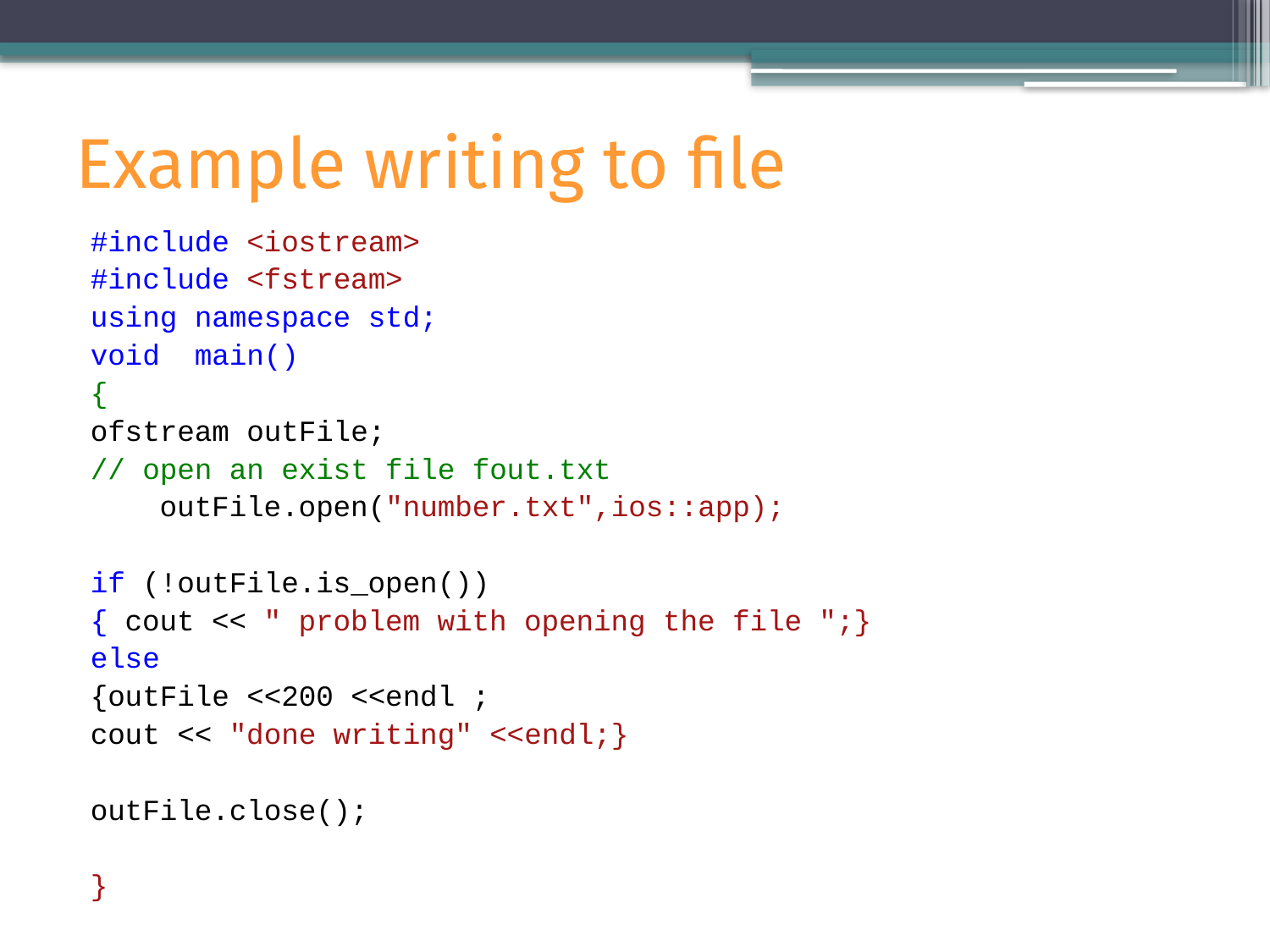

# Example writing to file
#include <iostream>
#include <fstream>
using namespace std;
void  main()
{
ofstream outFile;
// open an exist file fout.txt
    outFile.open("number.txt",ios::app);

if (!outFile.is_open())
{ cout << " problem with opening the file ";}
else
{outFile <<200 <<endl ;
cout << "done writing" <<endl;}

outFile.close();

}